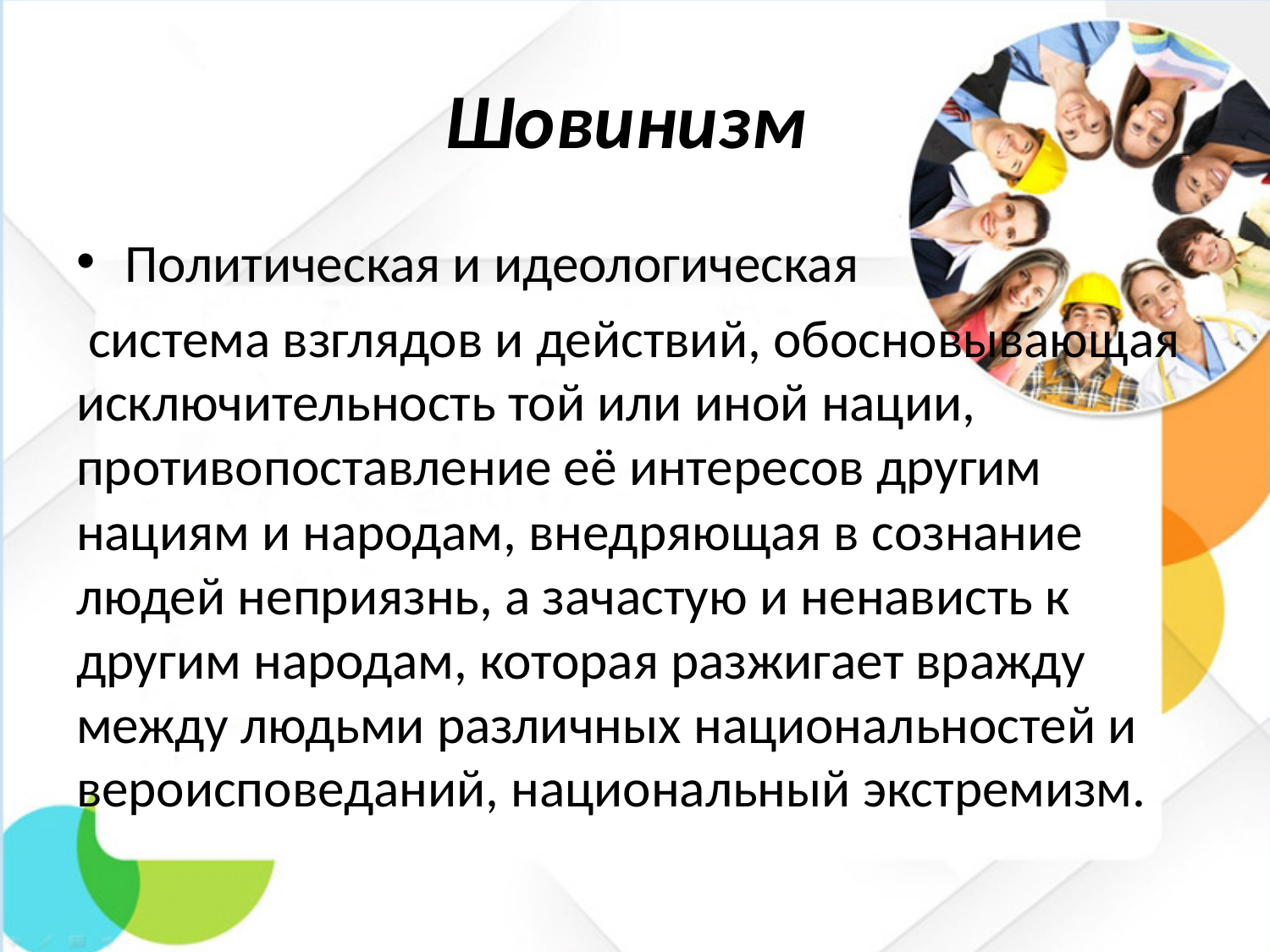

# Шовинизм
Политическая и идеологическая
 система взглядов и действий, обосновывающая исключительность той или иной нации, противопоставление её интересов другим нациям и народам, внедряющая в сознание людей неприязнь, а зачастую и ненависть к другим народам, которая разжигает вражду между людьми различных национальностей и вероисповеданий, национальный экстремизм.